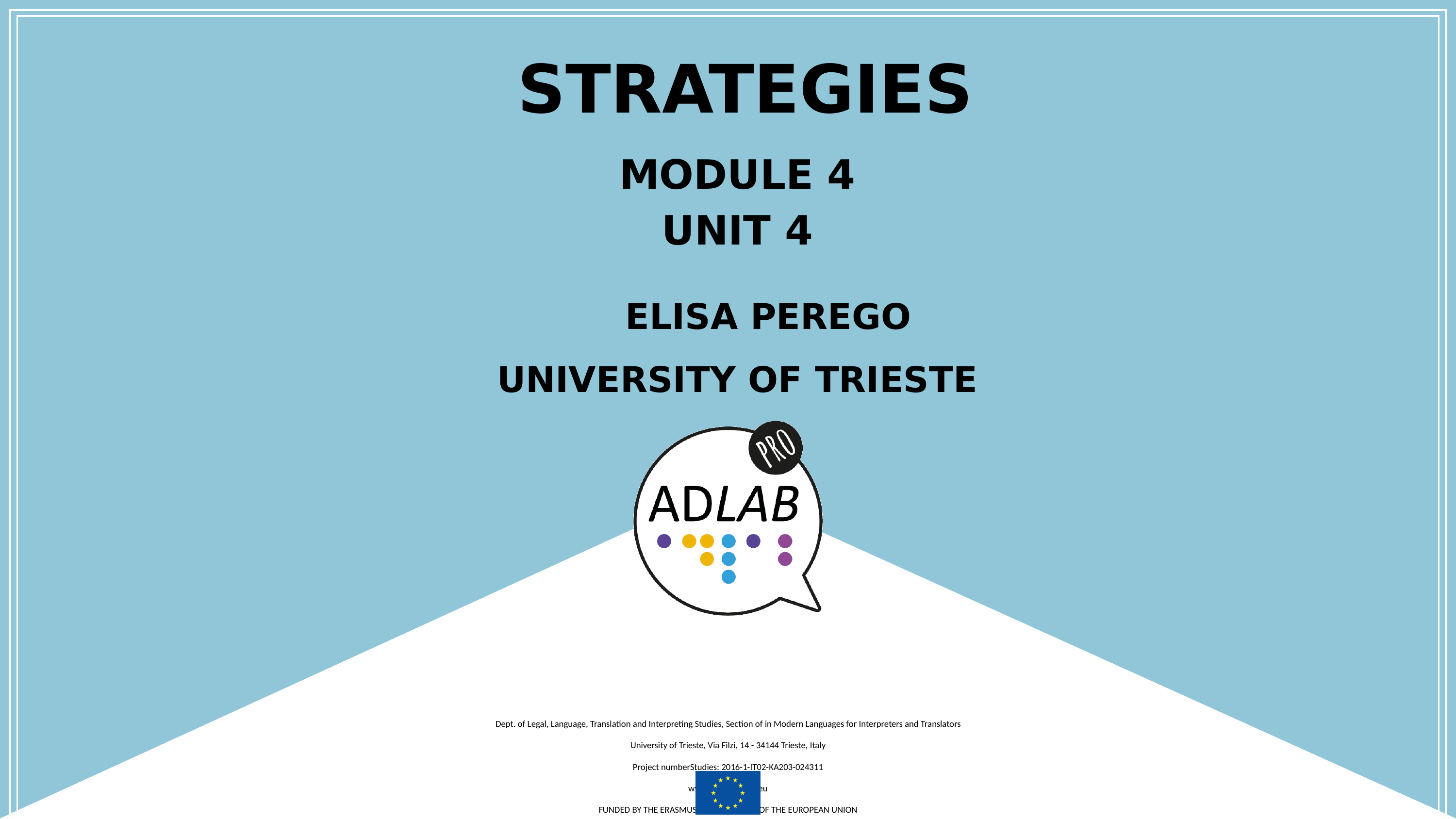

# strategies
Module 4
Unit 4
Elisa perego
University of trieste